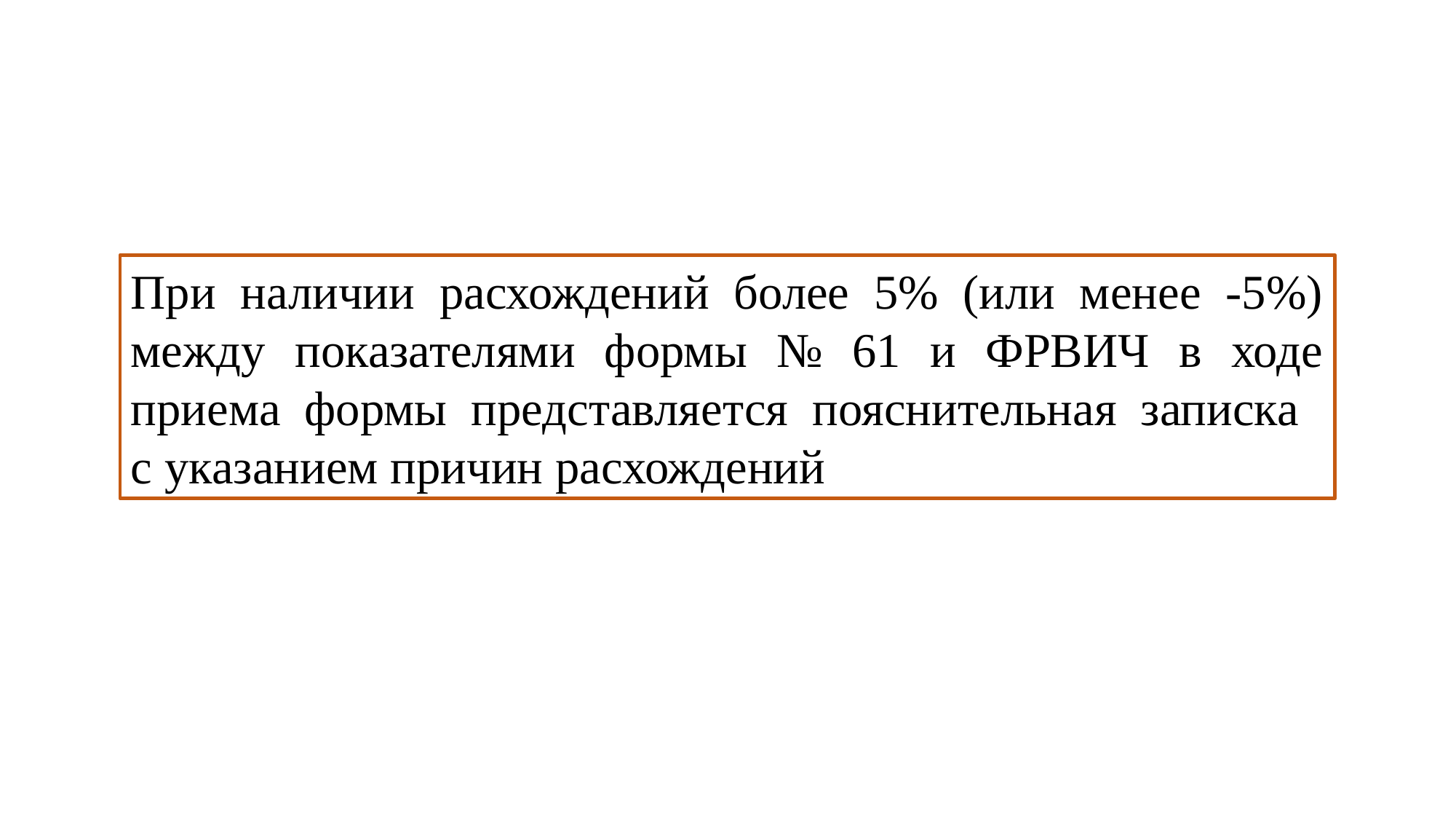

При наличии расхождений более 5% (или менее -5%) между показателями формы № 61 и ФРВИЧ в ходе приема формы представляется пояснительная записка
с указанием причин расхождений